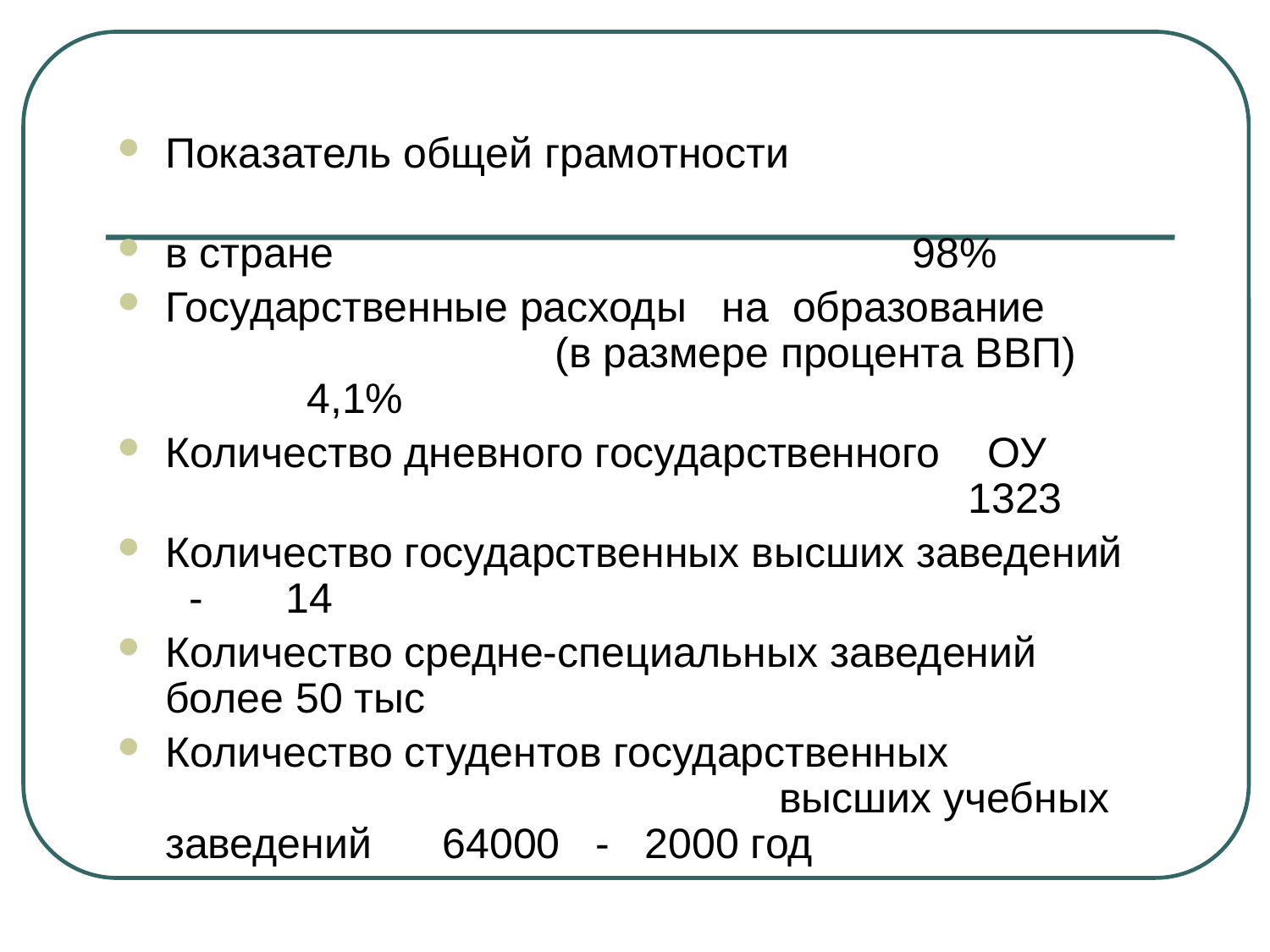

Показатель общей грамотности
в стране                                                 98%
Государственные расходы   на  образование                                           (в размере процента ВВП)                    4,1%
Количество дневного государственного    ОУ                                                                              1323
Количество государственных высших заведений      -       14
Количество средне-специальных заведений     более 50 тыс
Количество студентов государственных                                                                      высших учебных заведений      64000   -   2000 год
                                                    40000    -    1984год